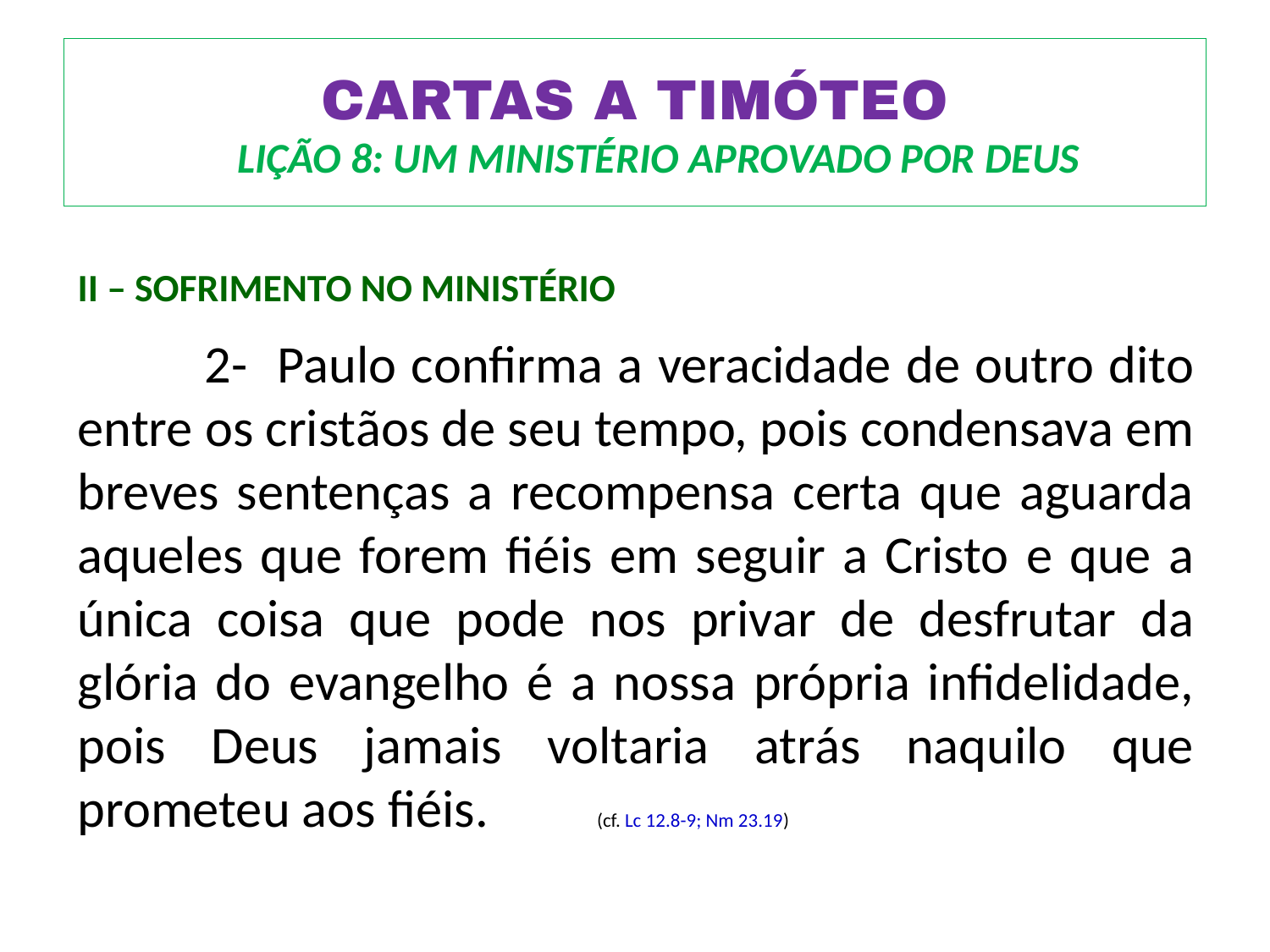

# CARTAS A TIMÓTEO LIÇÃO 8: UM MINISTÉRIO APROVADO POR DEUS
II – SOFRIMENTO NO MINISTÉRIO

	2-  Paulo confirma a veracidade de outro dito entre os cristãos de seu tempo, pois condensava em breves sentenças a recompensa certa que aguarda aqueles que forem fiéis em seguir a Cristo e que a única coisa que pode nos privar de desfrutar da glória do evangelho é a nossa própria infidelidade, pois Deus jamais voltaria atrás naquilo que prometeu aos fiéis.	 (cf. Lc 12.8-9; Nm 23.19)